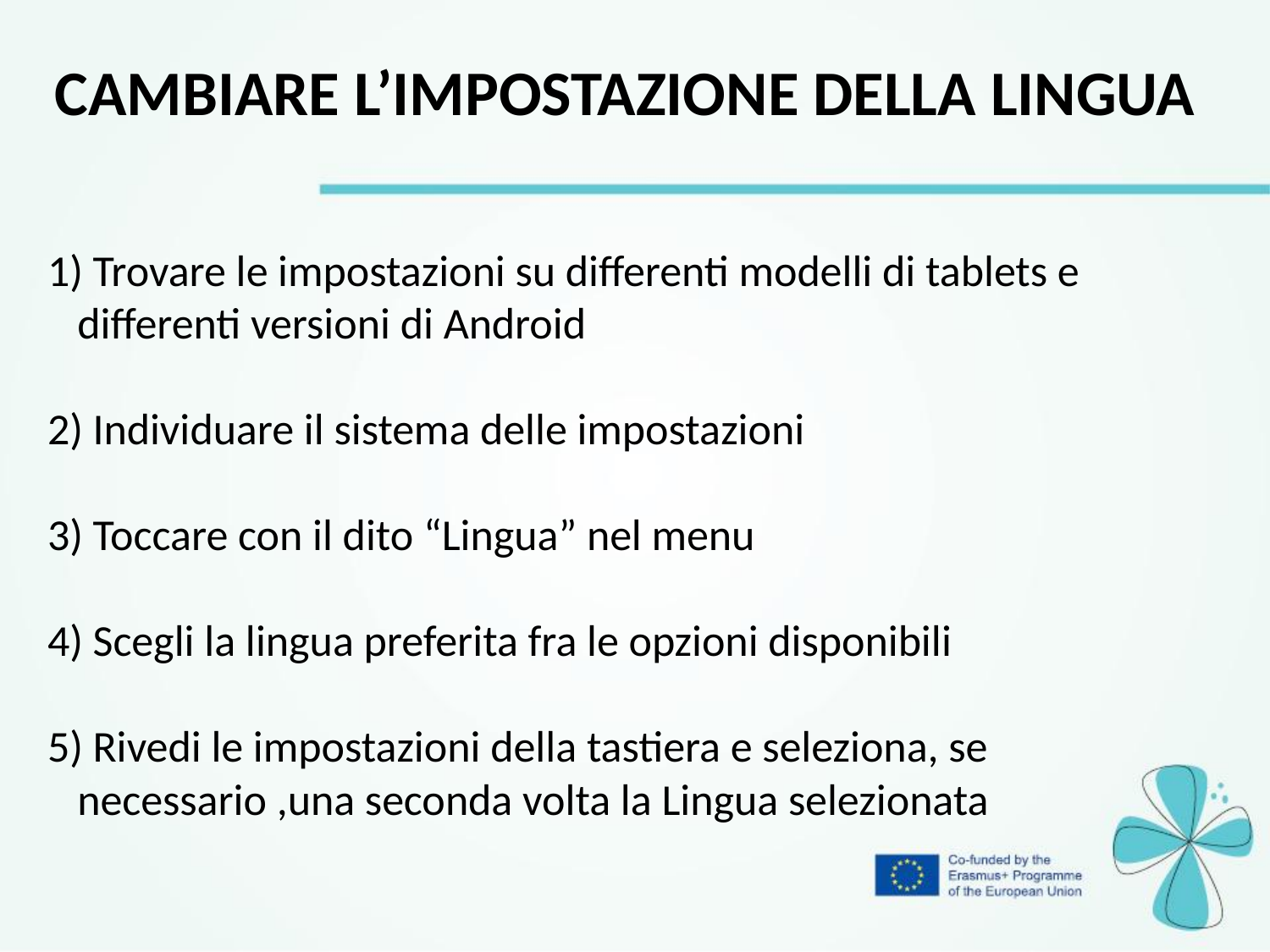

CAMBIARE L’IMPOSTAZIONE DELLA LINGUA
 Trovare le impostazioni su differenti modelli di tablets e differenti versioni di Android
 Individuare il sistema delle impostazioni
 Toccare con il dito “Lingua” nel menu
 Scegli la lingua preferita fra le opzioni disponibili
 Rivedi le impostazioni della tastiera e seleziona, se necessario ,una seconda volta la Lingua selezionata